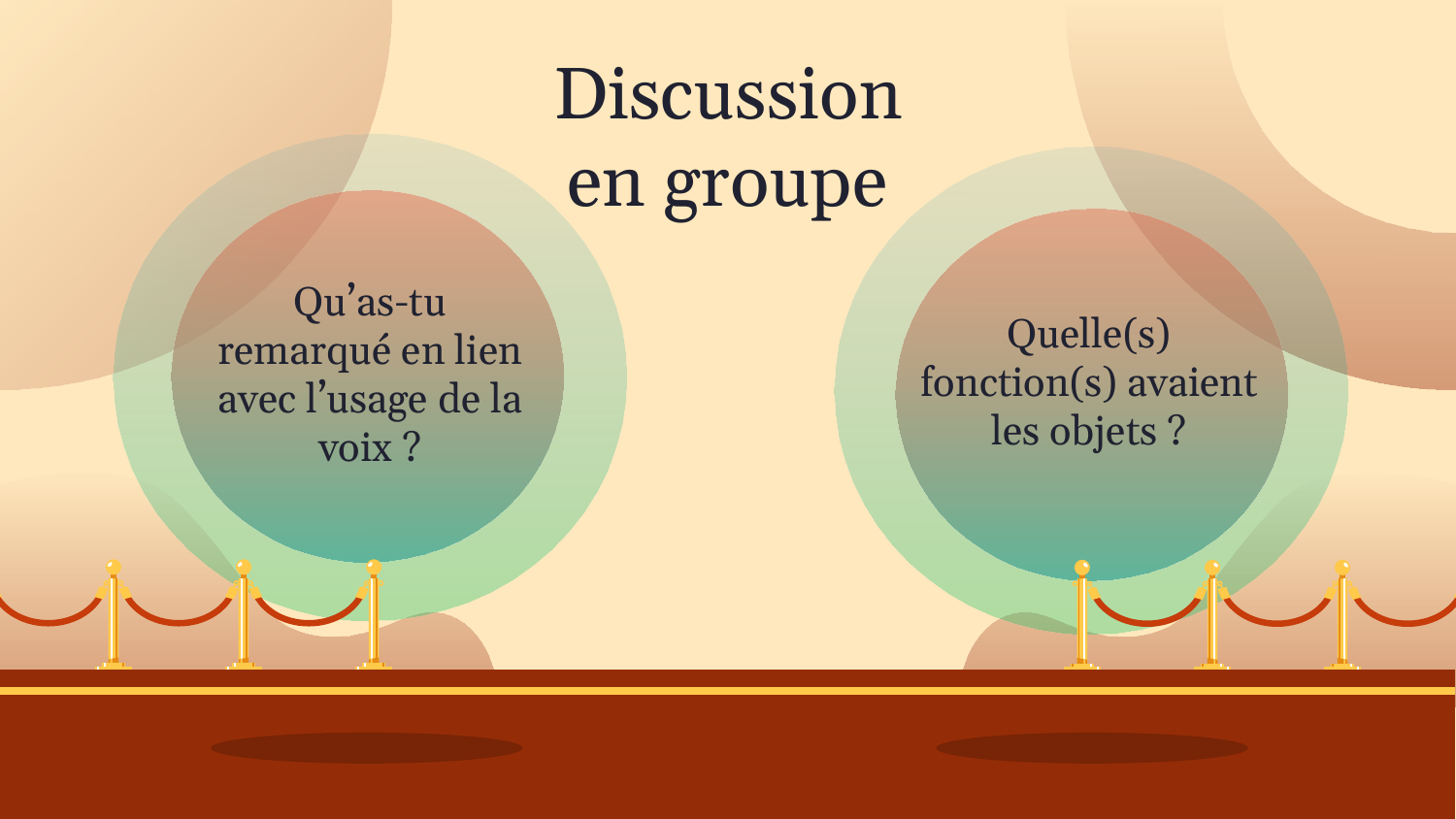

# Discussion en groupe

Qu’as-tu remarqué en lien avec l’usage de la voix ?
Quelle(s) fonction(s) avaient les objets ?